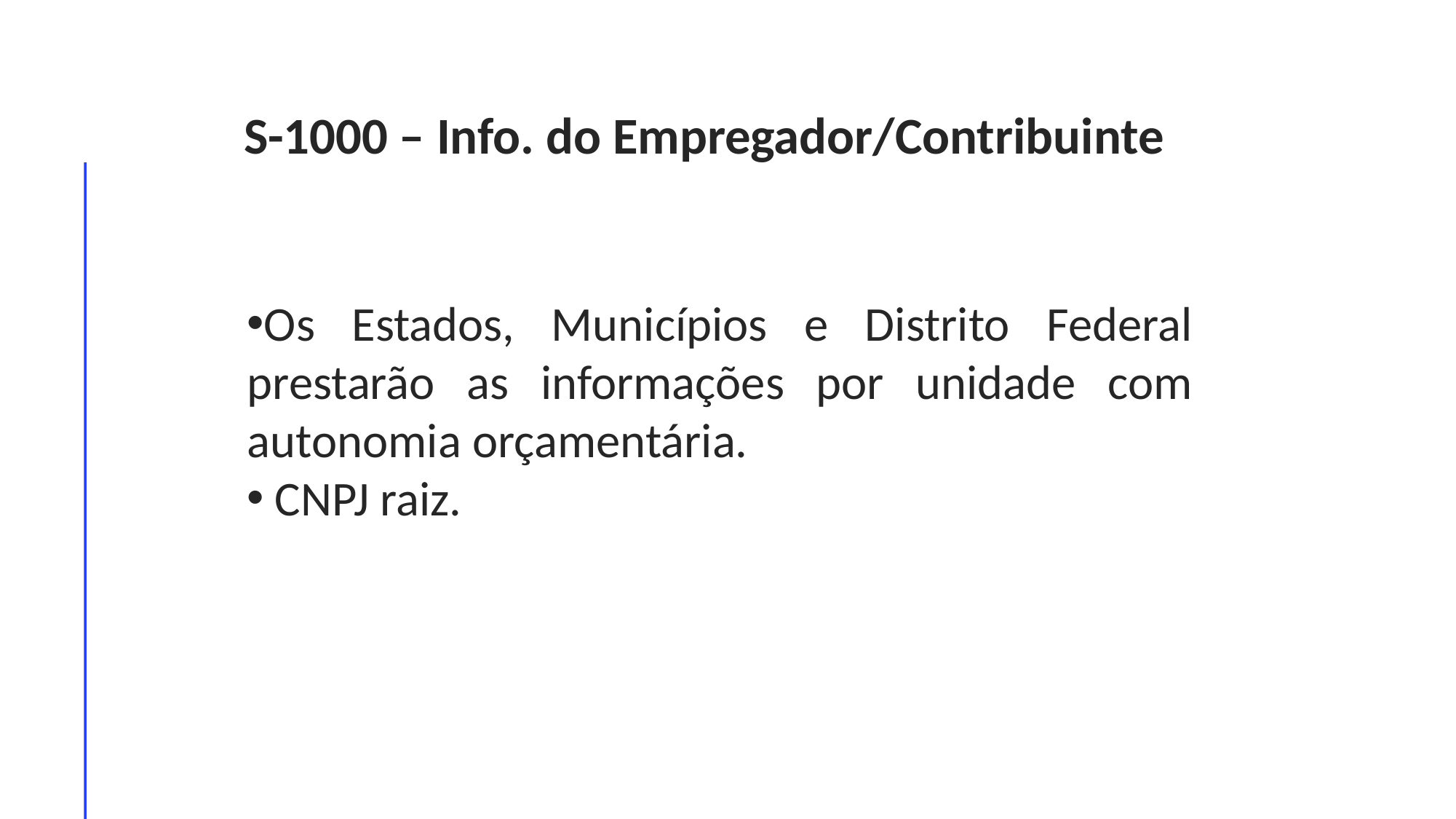

S-1000 – Info. do Empregador/Contribuinte
Os Estados, Municípios e Distrito Federal prestarão as informações por unidade com autonomia orçamentária.
 CNPJ raiz.